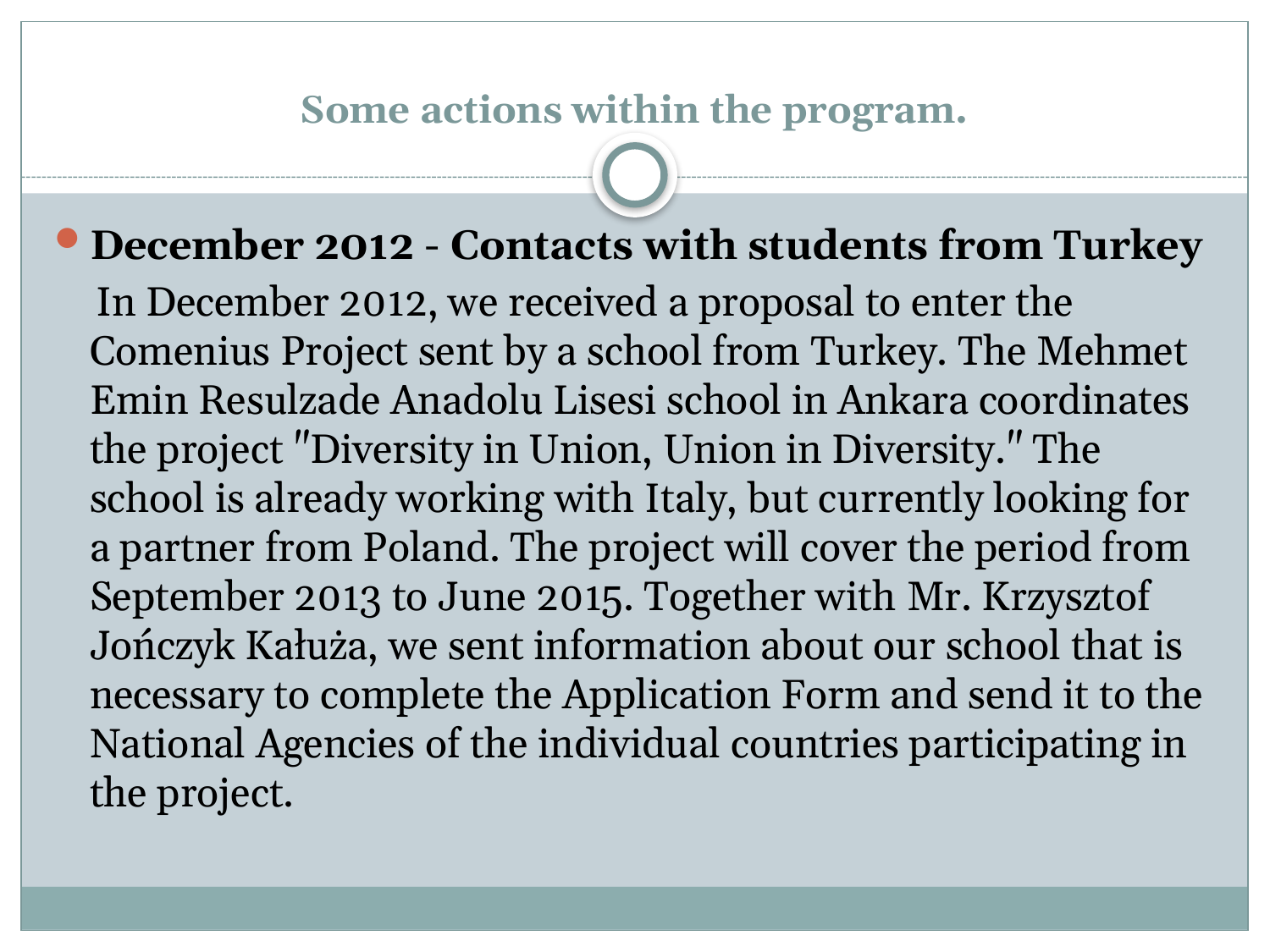

# Some actions within the program.
December 2012 - Contacts with students from Turkey
    In December 2012, we received a proposal to enter the Comenius Project sent by a school from Turkey. The Mehmet Emin Resulzade Anadolu Lisesi school in Ankara coordinates the project "Diversity in Union, Union in Diversity." The school is already working with Italy, but currently looking for a partner from Poland. The project will cover the period from September 2013 to June 2015. Together with Mr. Krzysztof Jończyk Kałuża, we sent information about our school that is necessary to complete the Application Form and send it to the National Agencies of the individual countries participating in the project.